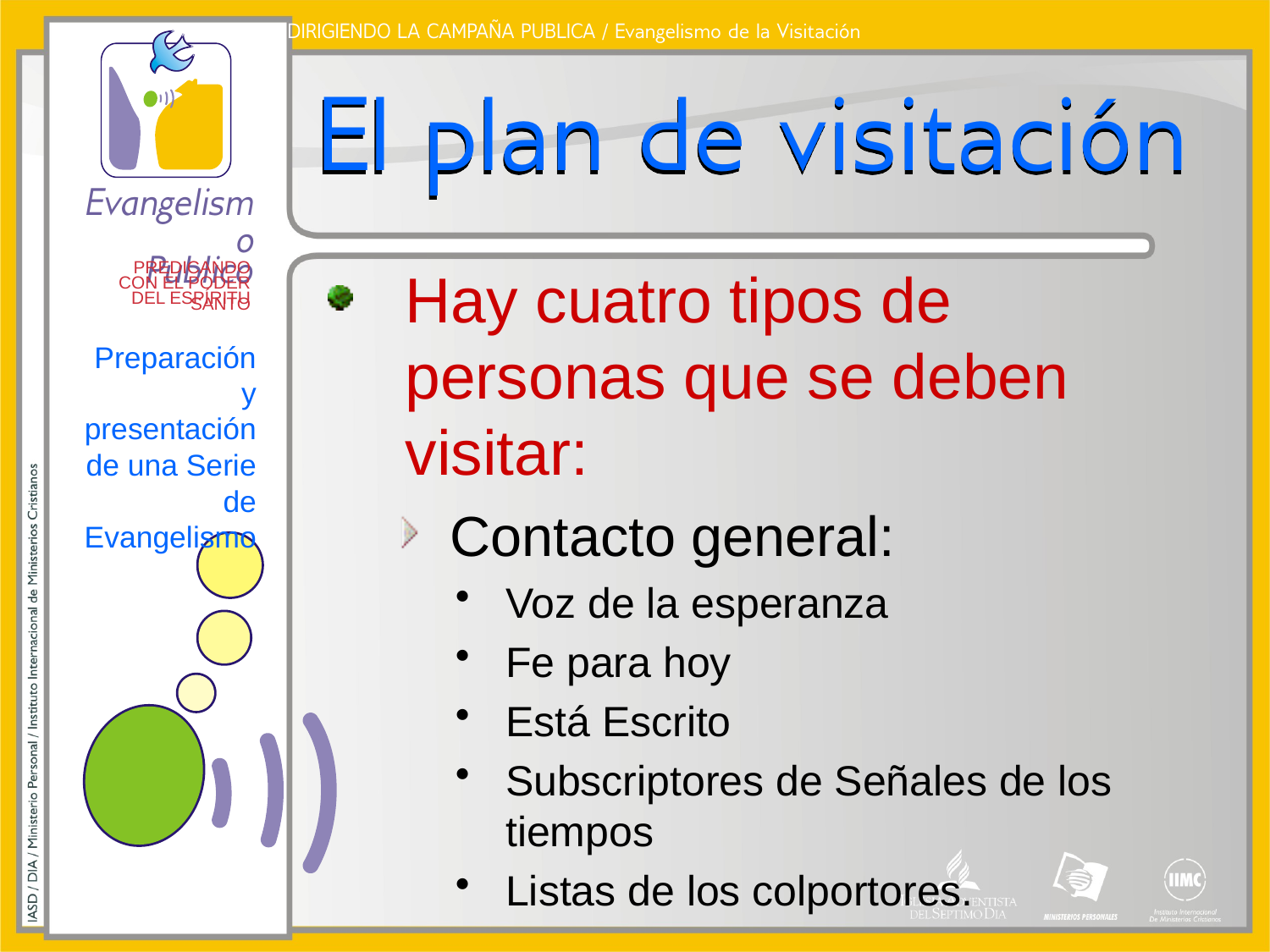

DIRIGIENDO LA CAMPAÑA PUBLICA / Evangelismo de la Visitación
# El plan de visitación
Hay cuatro tipos de personas que se deben visitar:
Contacto general:
Voz de la esperanza
Fe para hoy
Está Escrito
Subscriptores de Señales de los tiempos
Listas de los colportores.